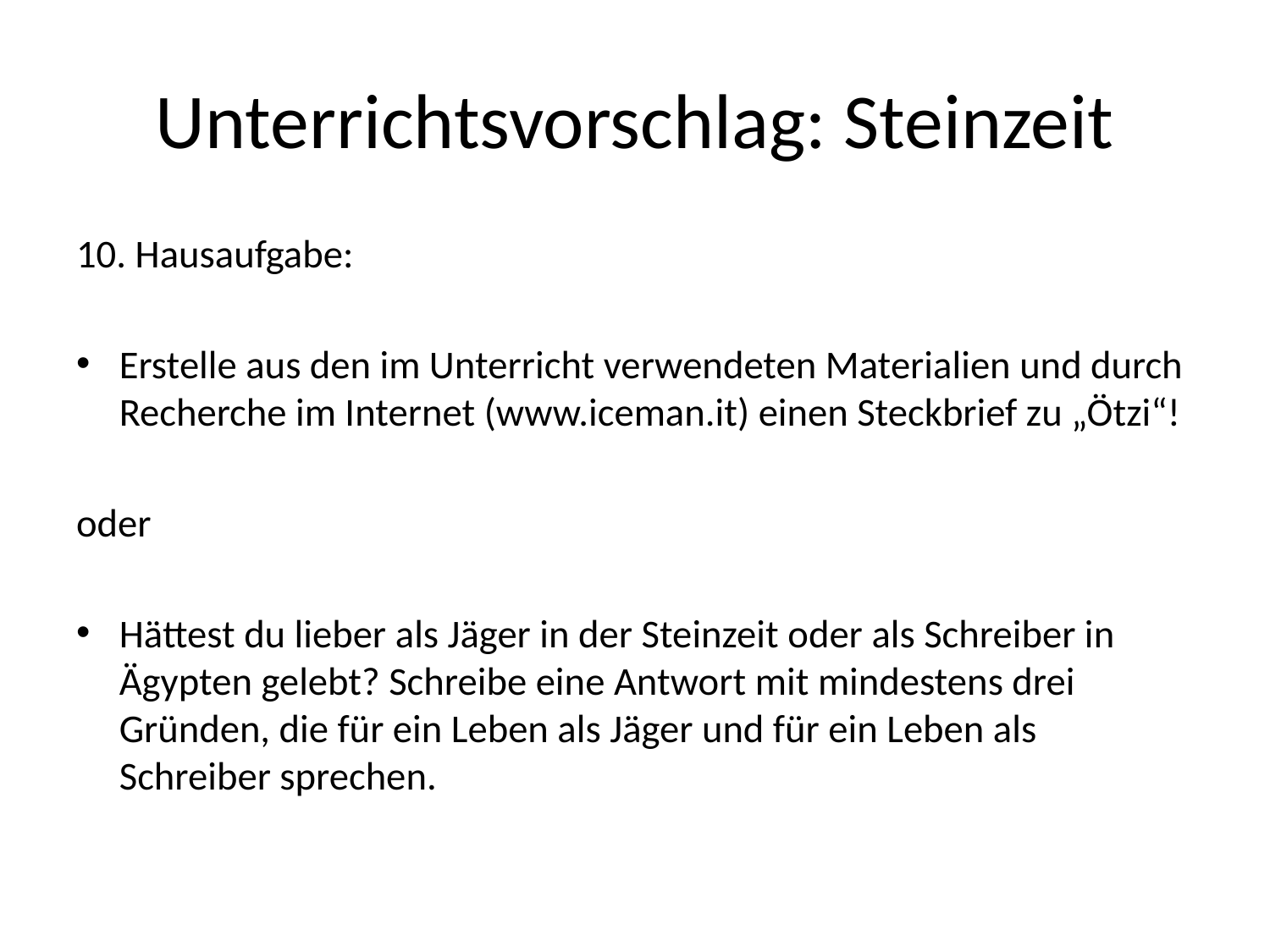

# Unterrichtsvorschlag: Steinzeit
10. Hausaufgabe:

Erstelle aus den im Unterricht verwendeten Materialien und durch Recherche im Internet (www.iceman.it) einen Steckbrief zu „Ötzi“!

oder

Hättest du lieber als Jäger in der Steinzeit oder als Schreiber in Ägypten gelebt? Schreibe eine Antwort mit mindestens drei Gründen, die für ein Leben als Jäger und für ein Leben als Schreiber sprechen.